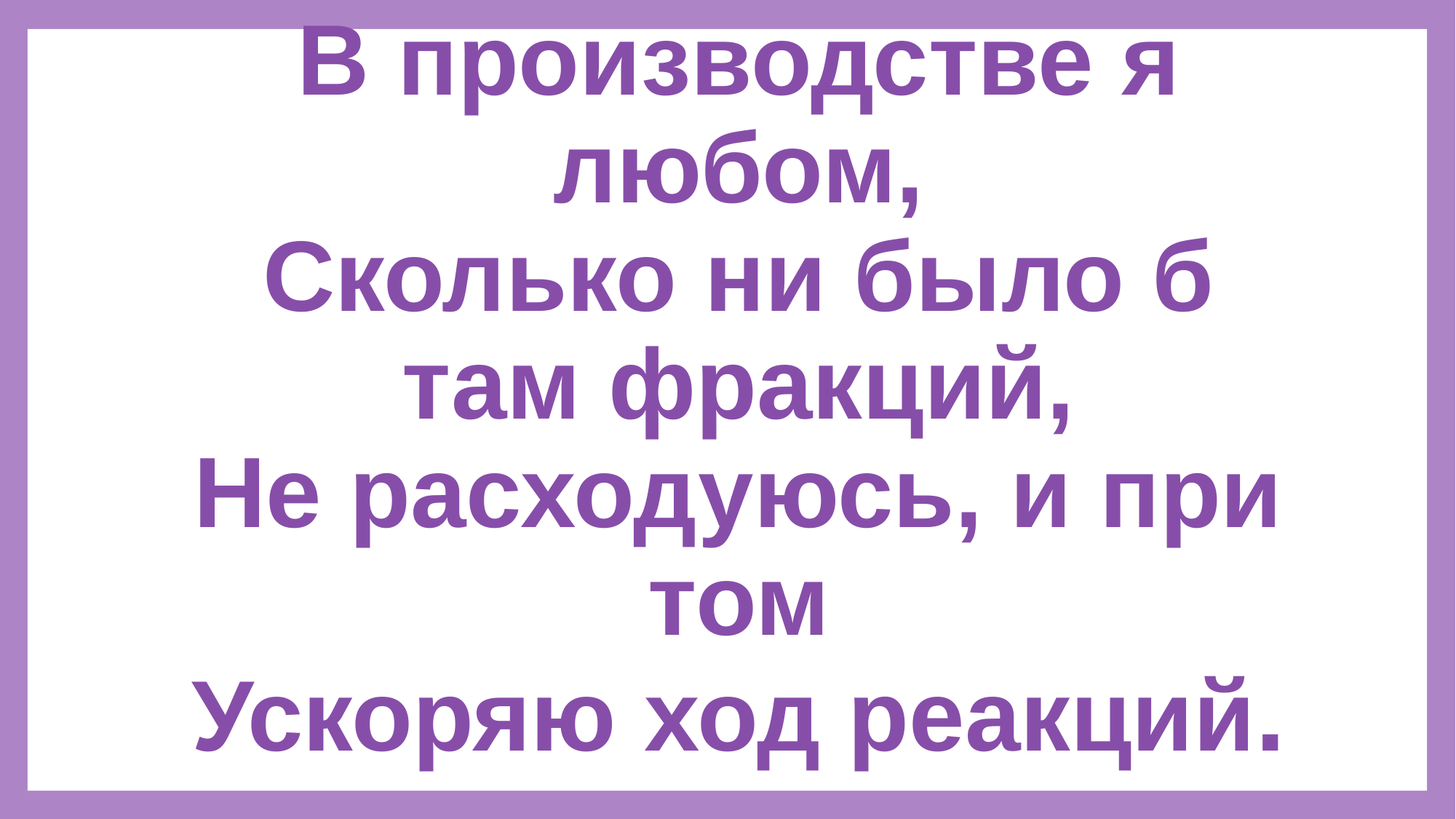

# В производстве я любом, Сколько ни было б там фракций, Не расходуюсь, и при том Ускоряю ход реакций.